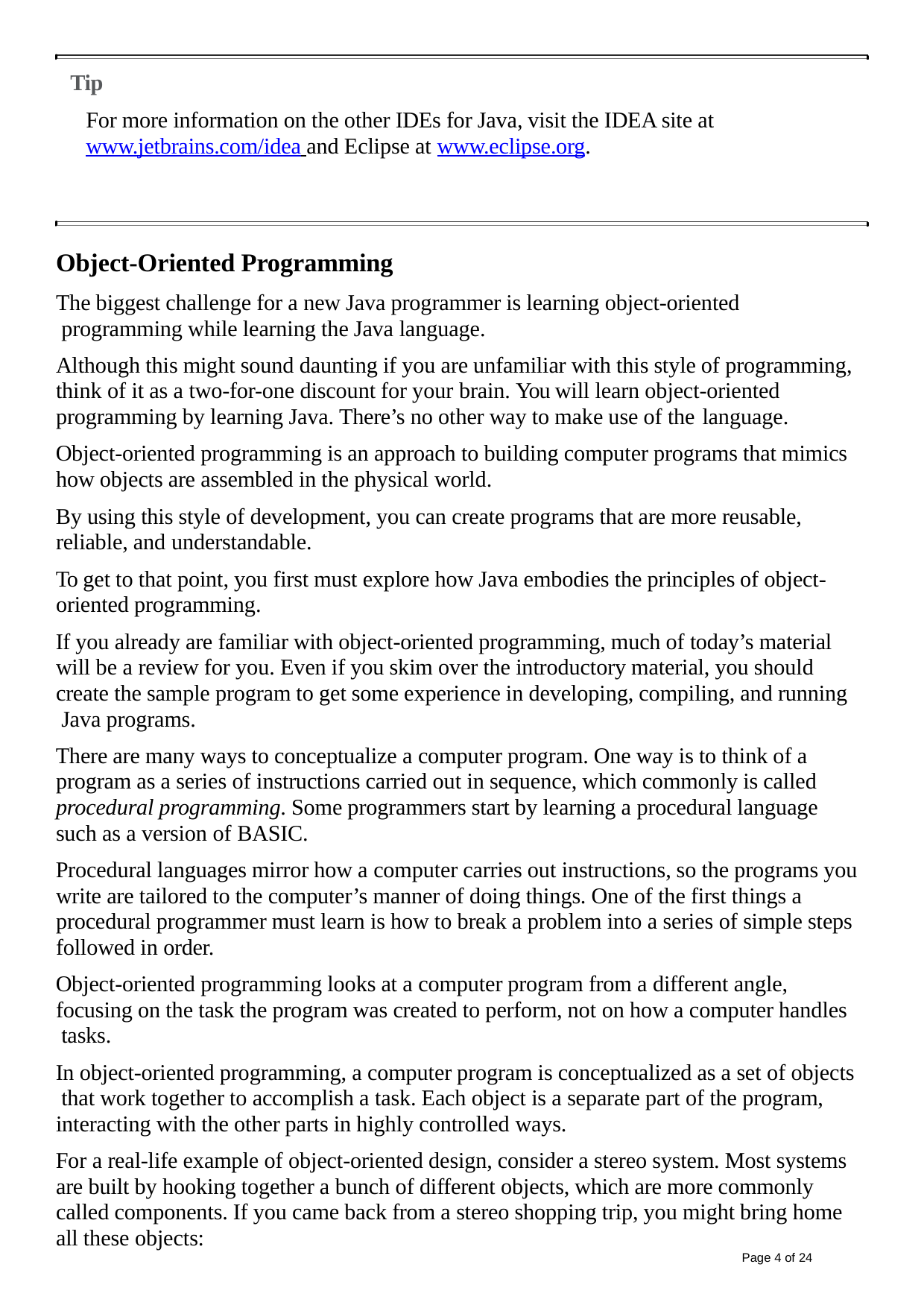

Tip
For more information on the other IDEs for Java, visit the IDEA site at  www.jetbrains.com/idea and Eclipse at www.eclipse.org.

Object-Oriented Programming
The biggest challenge for a new Java programmer is learning object-oriented  programming while learning the Java language.
Although this might sound daunting if you are unfamiliar with this style of programming,  think of it as a two-for-one discount for your brain. You will learn object-oriented  programming by learning Java. There’s no other way to make use of the language.
Object-oriented programming is an approach to building computer programs that mimics  how objects are assembled in the physical world.
By using this style of development, you can create programs that are more reusable,  reliable, and understandable.
To get to that point, you first must explore how Java embodies the principles of object-  oriented programming.
If you already are familiar with object-oriented programming, much of today’s material  will be a review for you. Even if you skim over the introductory material, you should  create the sample program to get some experience in developing, compiling, and running  Java programs.
There are many ways to conceptualize a computer program. One way is to think of a  program as a series of instructions carried out in sequence, which commonly is called  procedural programming. Some programmers start by learning a procedural language  such as a version of BASIC.
Procedural languages mirror how a computer carries out instructions, so the programs you  write are tailored to the computer’s manner of doing things. One of the first things a  procedural programmer must learn is how to break a problem into a series of simple steps  followed in order.
Object-oriented programming looks at a computer program from a different angle,  focusing on the task the program was created to perform, not on how a computer handles  tasks.
In object-oriented programming, a computer program is conceptualized as a set of objects  that work together to accomplish a task. Each object is a separate part of the program,  interacting with the other parts in highly controlled ways.
For a real-life example of object-oriented design, consider a stereo system. Most systems  are built by hooking together a bunch of different objects, which are more commonly  called components. If you came back from a stereo shopping trip, you might bring home  all these objects:
Page 4 of 24